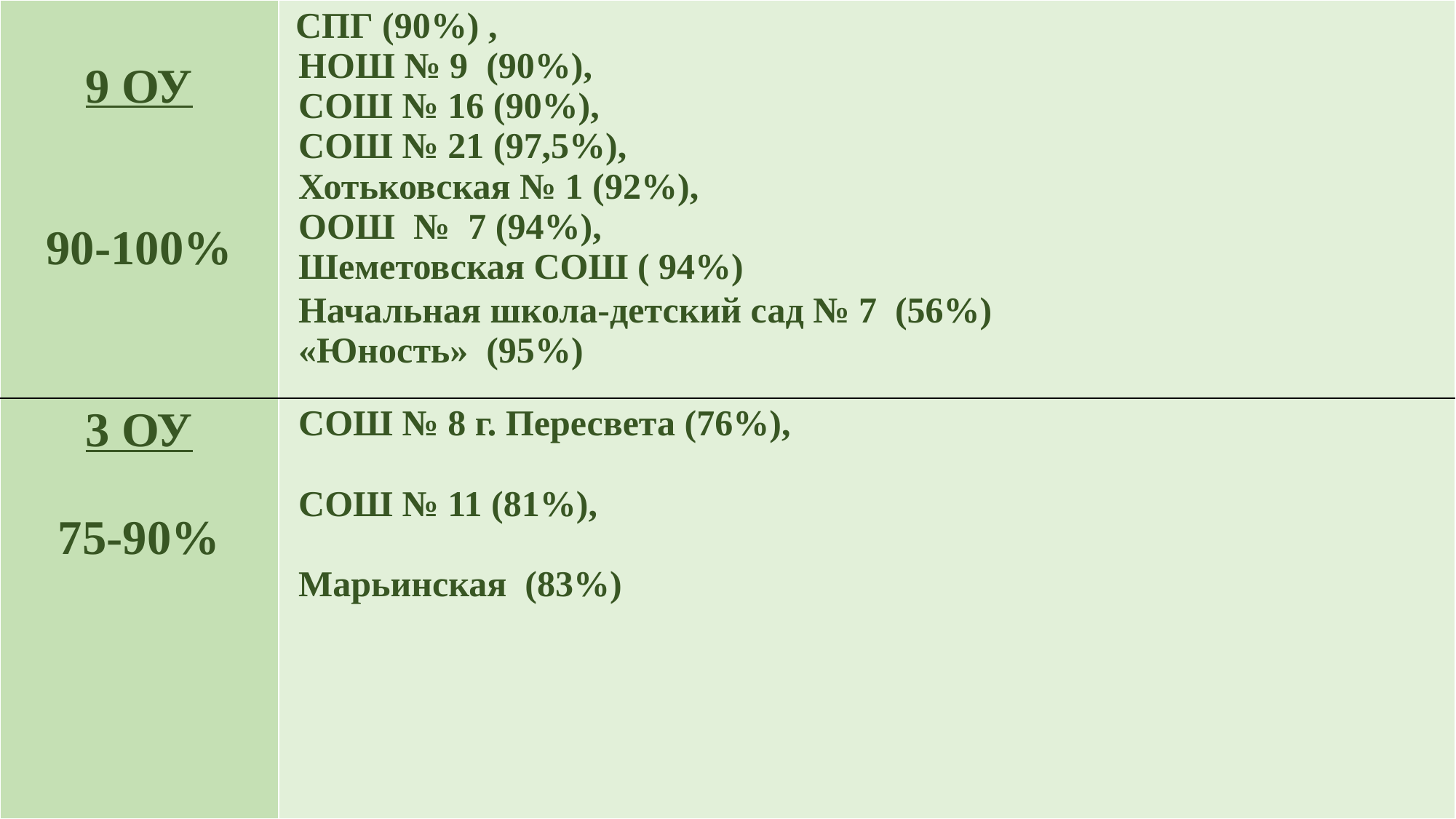

| 9 ОУ 90-100% | СПГ (90%) , НОШ № 9 (90%), СОШ № 16 (90%), СОШ № 21 (97,5%), Хотьковская № 1 (92%), ООШ № 7 (94%), Шеметовская СОШ ( 94%) Начальная школа-детский сад № 7 (56%) «Юность» (95%) |
| --- | --- |
| 3 ОУ 75-90% | СОШ № 8 г. Пересвета (76%), СОШ № 11 (81%), Марьинская (83%) |
#